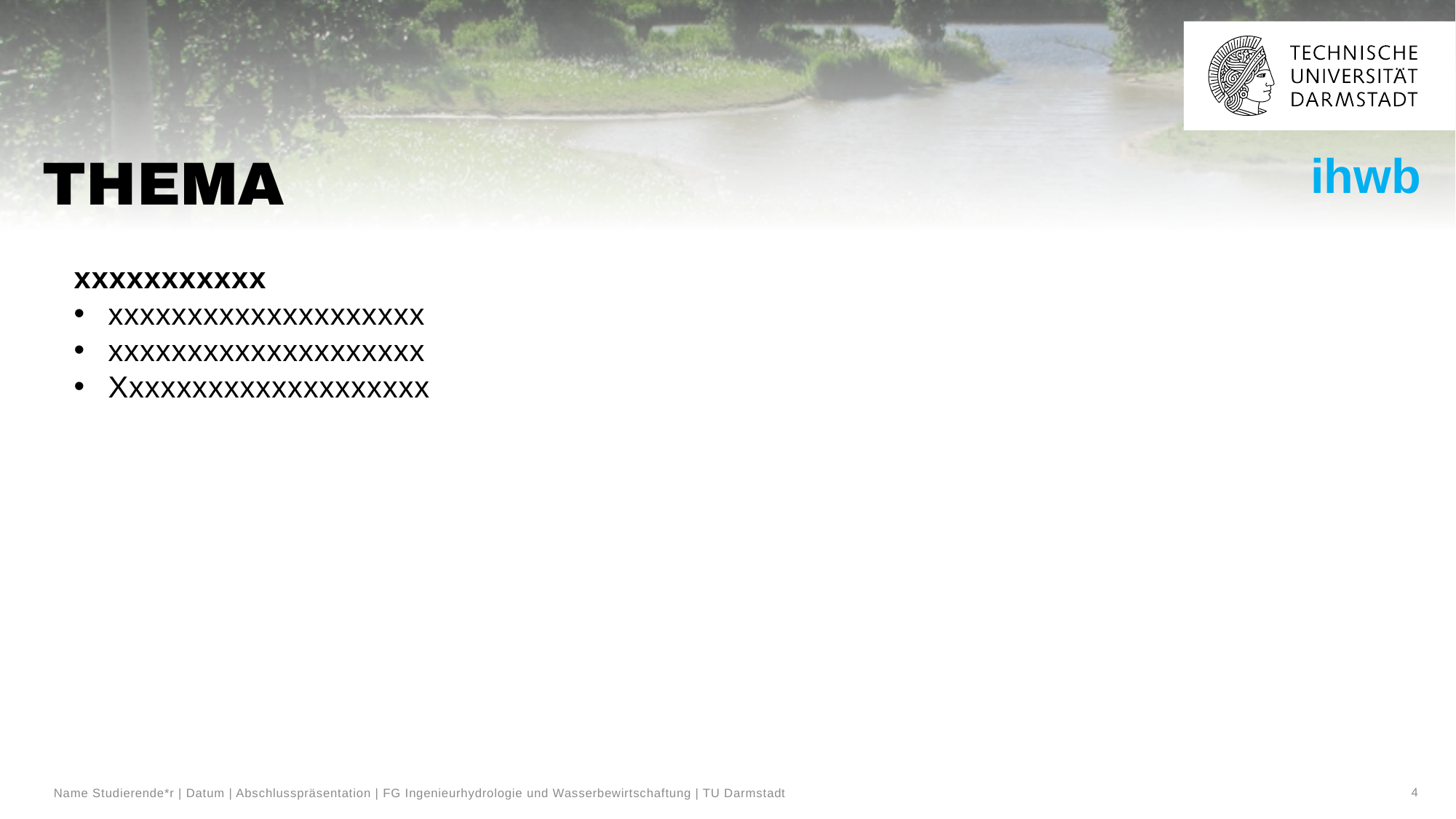

# Thema
xxxxxxxxxxx
xxxxxxxxxxxxxxxxxxxx
xxxxxxxxxxxxxxxxxxxx
Xxxxxxxxxxxxxxxxxxxx

4